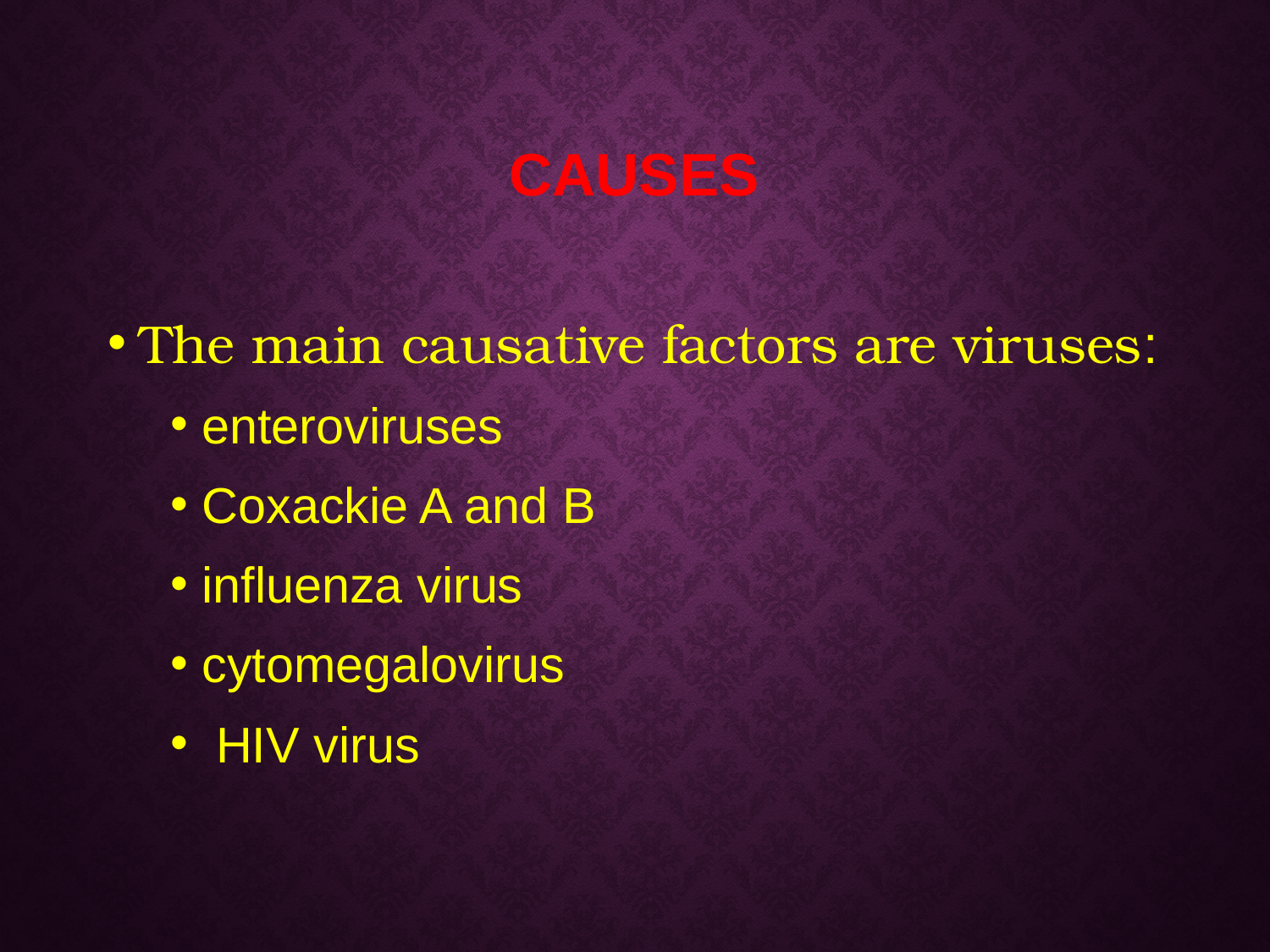

# causes
The main causative factors are viruses:
enteroviruses
Coxackie A and B
influenza virus
cytomegalovirus
 HIV virus